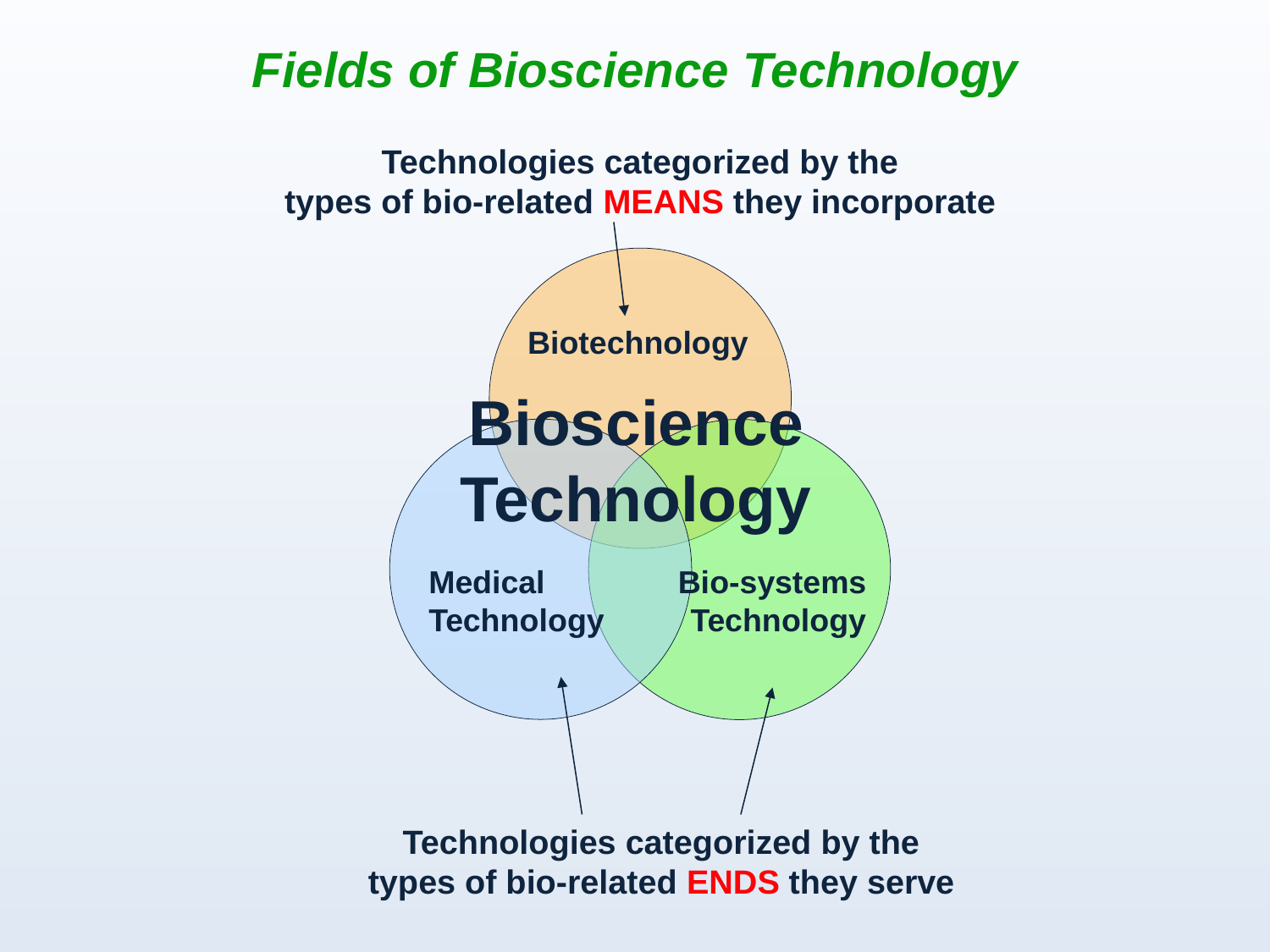

Fields of Bioscience Technology
Technologies categorized by the
types of bio-related MEANS they incorporate

Biotechnology
Bioscience
Technology

Medical
Technology
Bio-systems
Technology

Technologies categorized by the
types of bio-related ENDS they serve